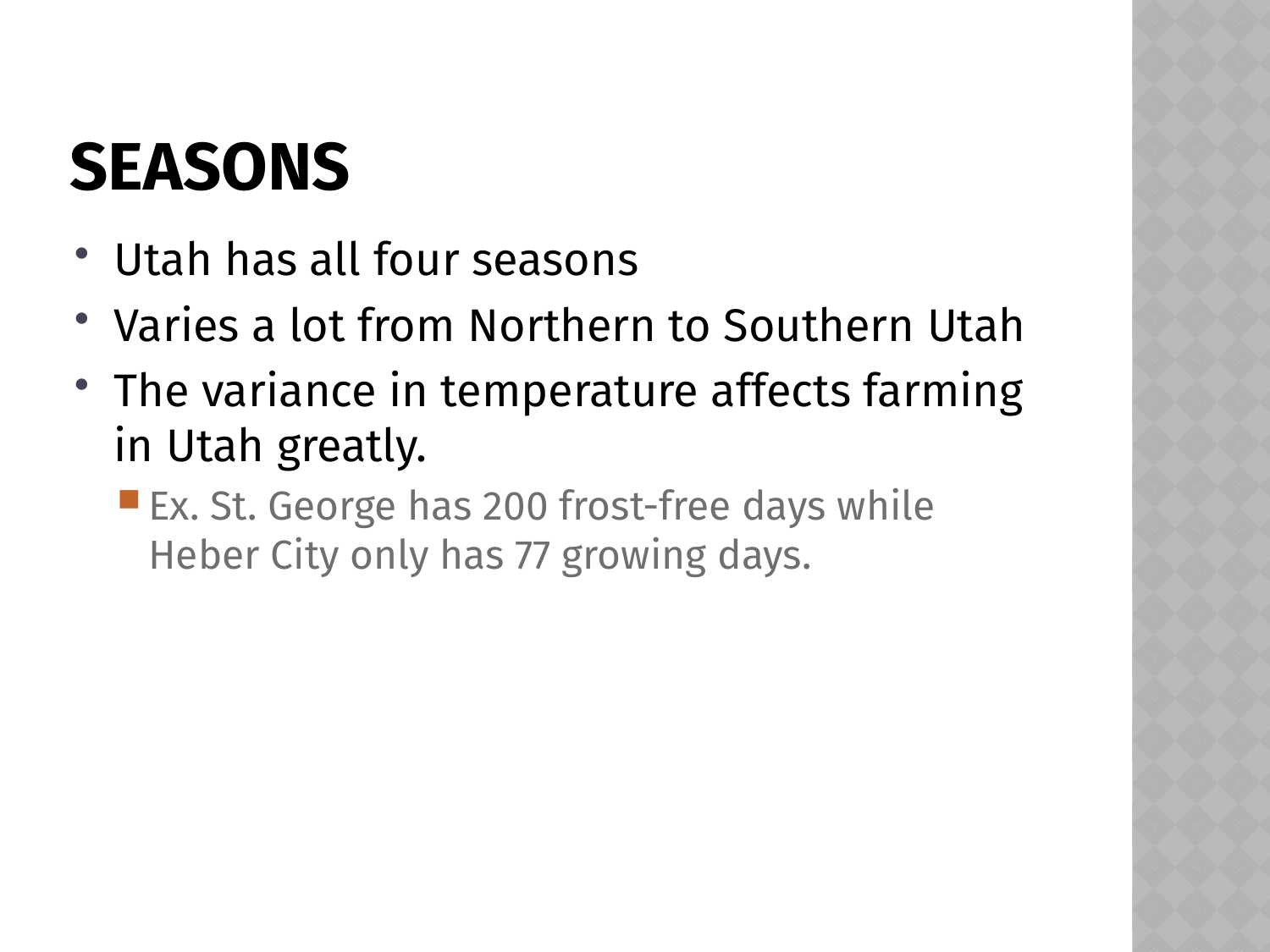

# Seasons
Utah has all four seasons
Varies a lot from Northern to Southern Utah
The variance in temperature affects farming in Utah greatly.
Ex. St. George has 200 frost-free days while Heber City only has 77 growing days.